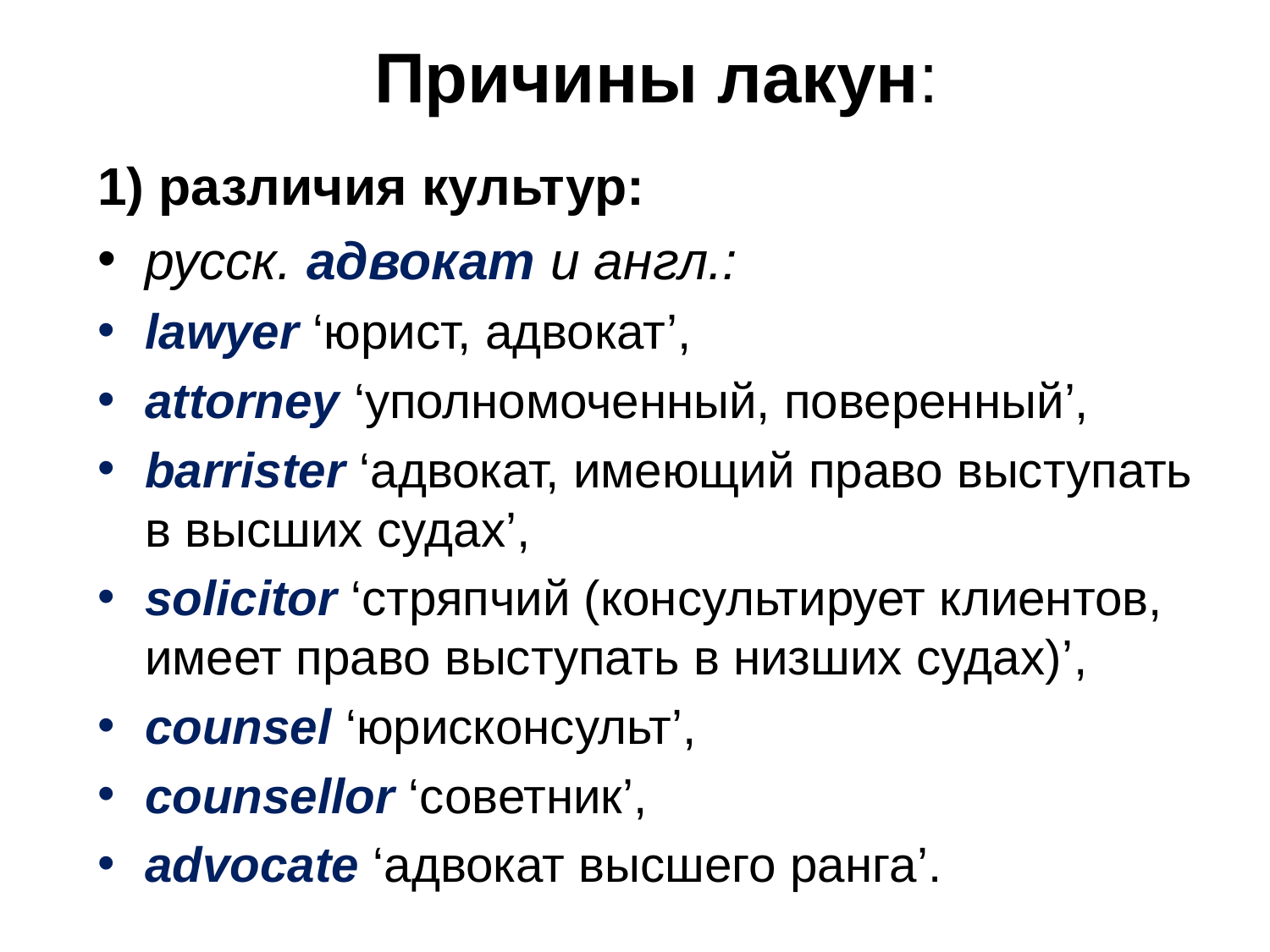

Причины лакун:

1) различия культур:
русск. адвокат и англ.:
lawyer ‘юрист, адвокат’,
attorney ‘уполномоченный, поверенный’,
barrister ‘адвокат, имеющий право выступать в высших судах’,
solicitor ‘стряпчий (консультирует клиентов, имеет право выступать в низших судах)’,
counsel ‘юрисконсульт’,
counsellor ‘советник’,
advocate ‘адвокат высшего ранга’.